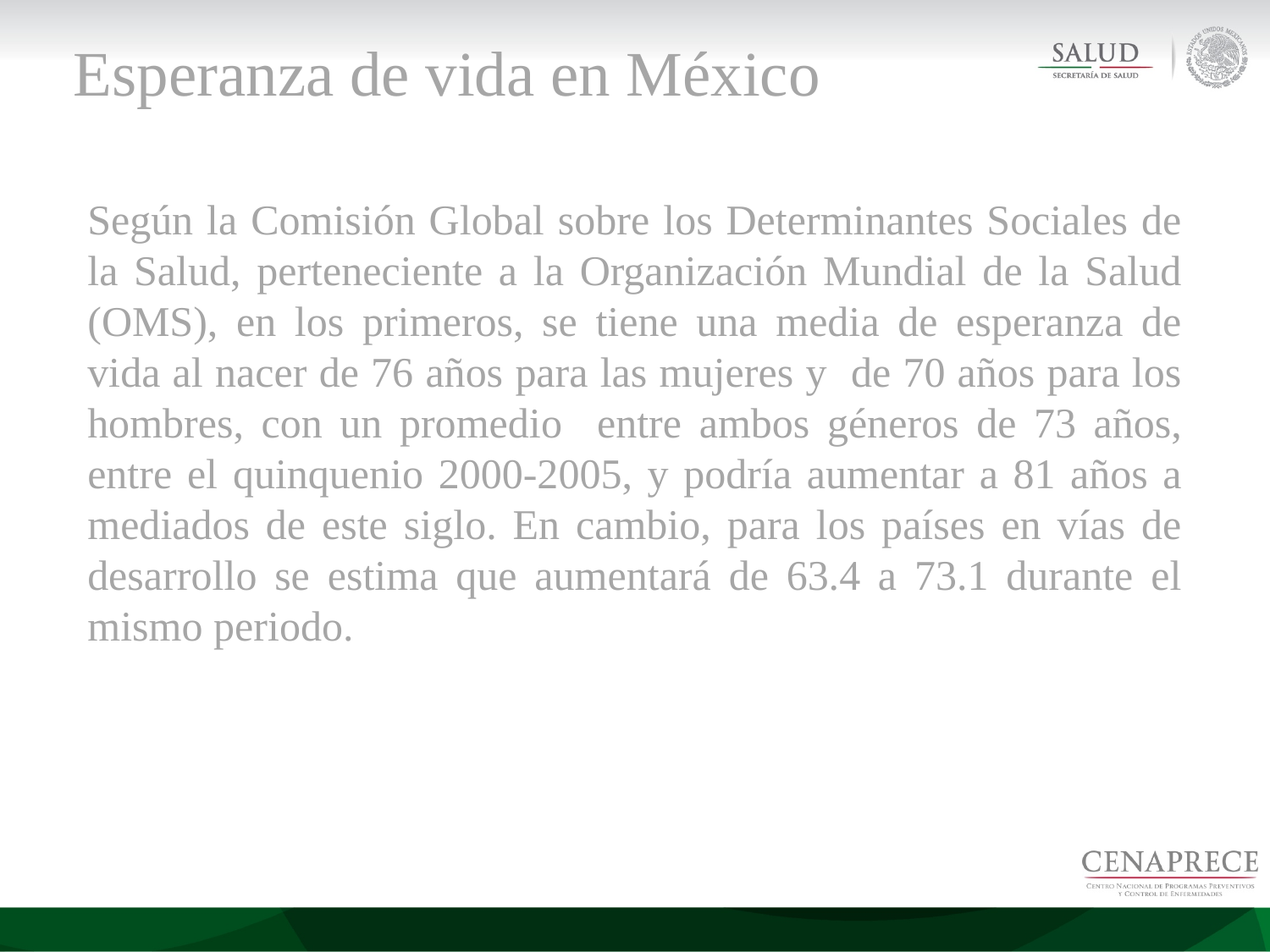

Esperanza de vida en México
Según la Comisión Global sobre los Determinantes Sociales de la Salud, perteneciente a la Organización Mundial de la Salud (OMS), en los primeros, se tiene una media de esperanza de vida al nacer de 76 años para las mujeres y  de 70 años para los hombres, con un promedio  entre ambos géneros de 73 años, entre el quinquenio 2000-2005, y podría aumentar a 81 años a mediados de este siglo. En cambio, para los países en vías de desarrollo se estima que aumentará de 63.4 a 73.1 durante el mismo periodo.